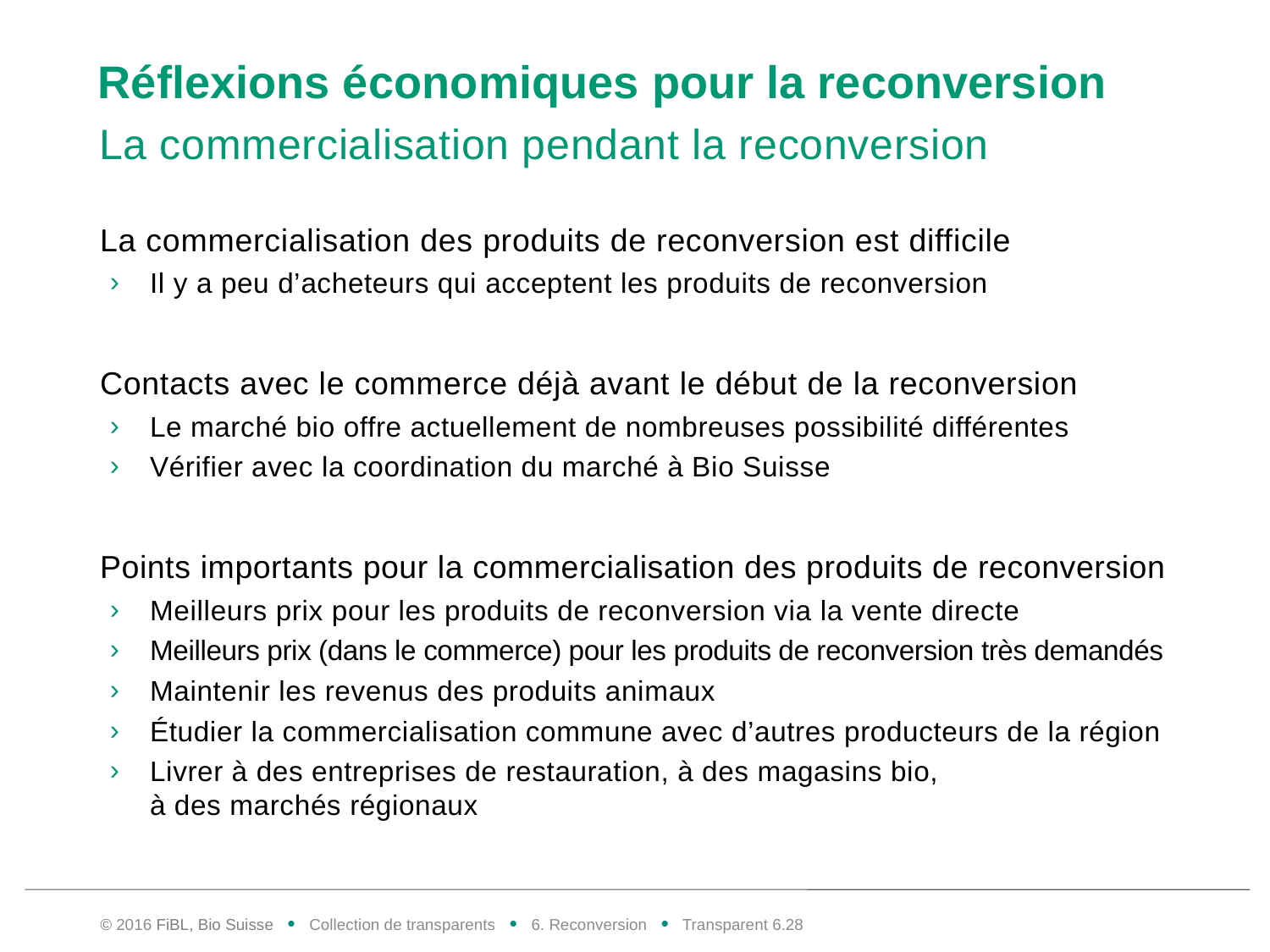

# Réflexions économiques pour la reconversion
La commercialisation pendant la reconversion
La commercialisation des produits de reconversion est difficile
Il y a peu d’acheteurs qui acceptent les produits de reconversion

Contacts avec le commerce déjà avant le début de la reconversion
Le marché bio offre actuellement de nombreuses possibilité différentes
Vérifier avec la coordination du marché à Bio Suisse

Points importants pour la commercialisation des produits de reconversion
Meilleurs prix pour les produits de reconversion via la vente directe
Meilleurs prix (dans le commerce) pour les produits de reconversion très demandés
Maintenir les revenus des produits animaux
Étudier la commercialisation commune avec d’autres producteurs de la région
Livrer à des entreprises de restauration, à des magasins bio,
à des marchés régionaux

© 2016 FiBL, Bio Suisse   •   Collection de transparents   •   6. Reconversion   •   Transparent 6.28